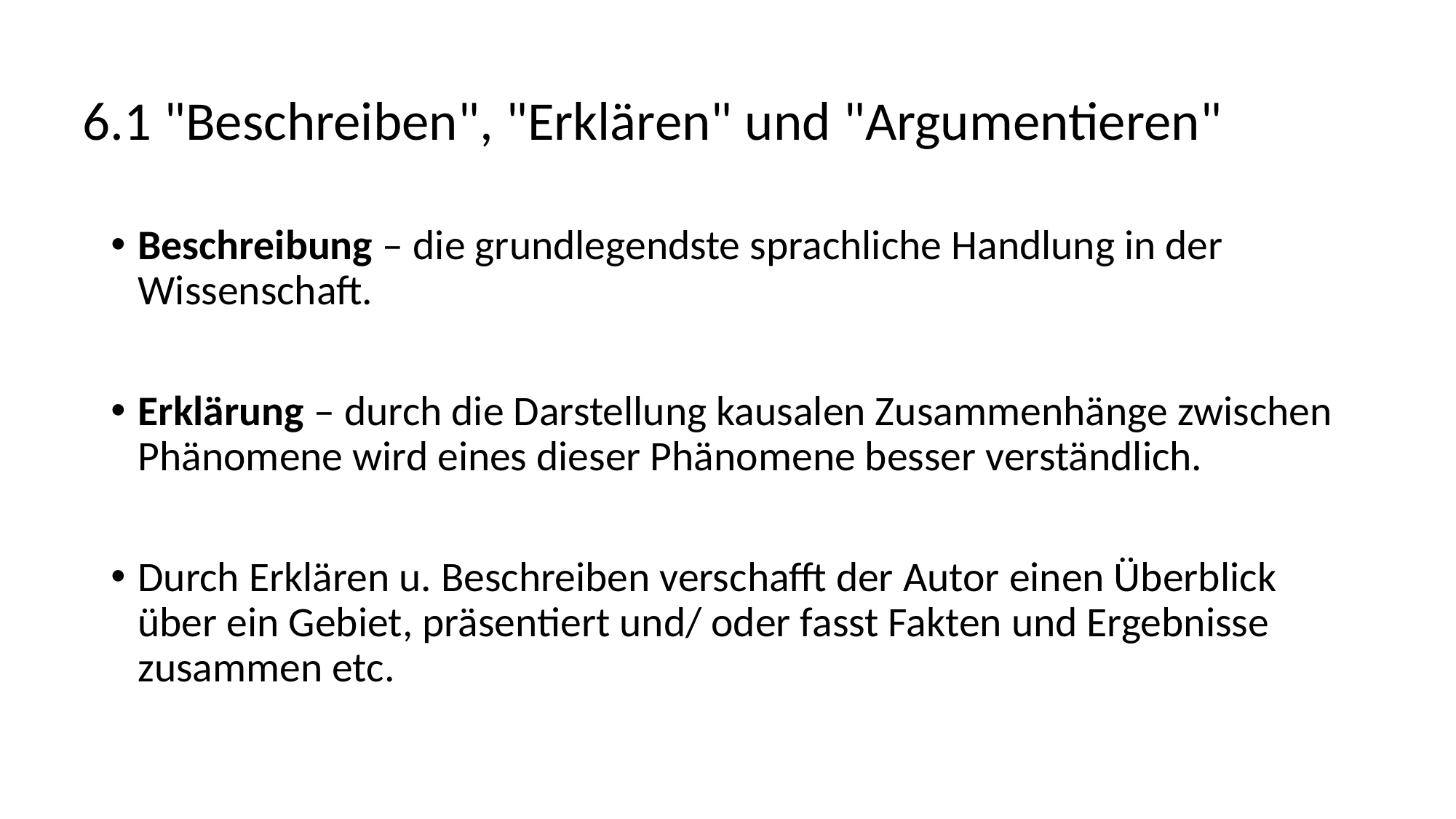

# 6.1 "Beschreiben", "Erklären" und "Argumentieren"
Beschreibung – die grundlegendste sprachliche Handlung in der Wissenschaft.

Erklärung – durch die Darstellung kausalen Zusammenhänge zwischen Phänomene wird eines dieser Phänomene besser verständlich.

Durch Erklären u. Beschreiben verschafft der Autor einen Überblick über ein Gebiet, präsentiert und/ oder fasst Fakten und Ergebnisse zusammen etc.